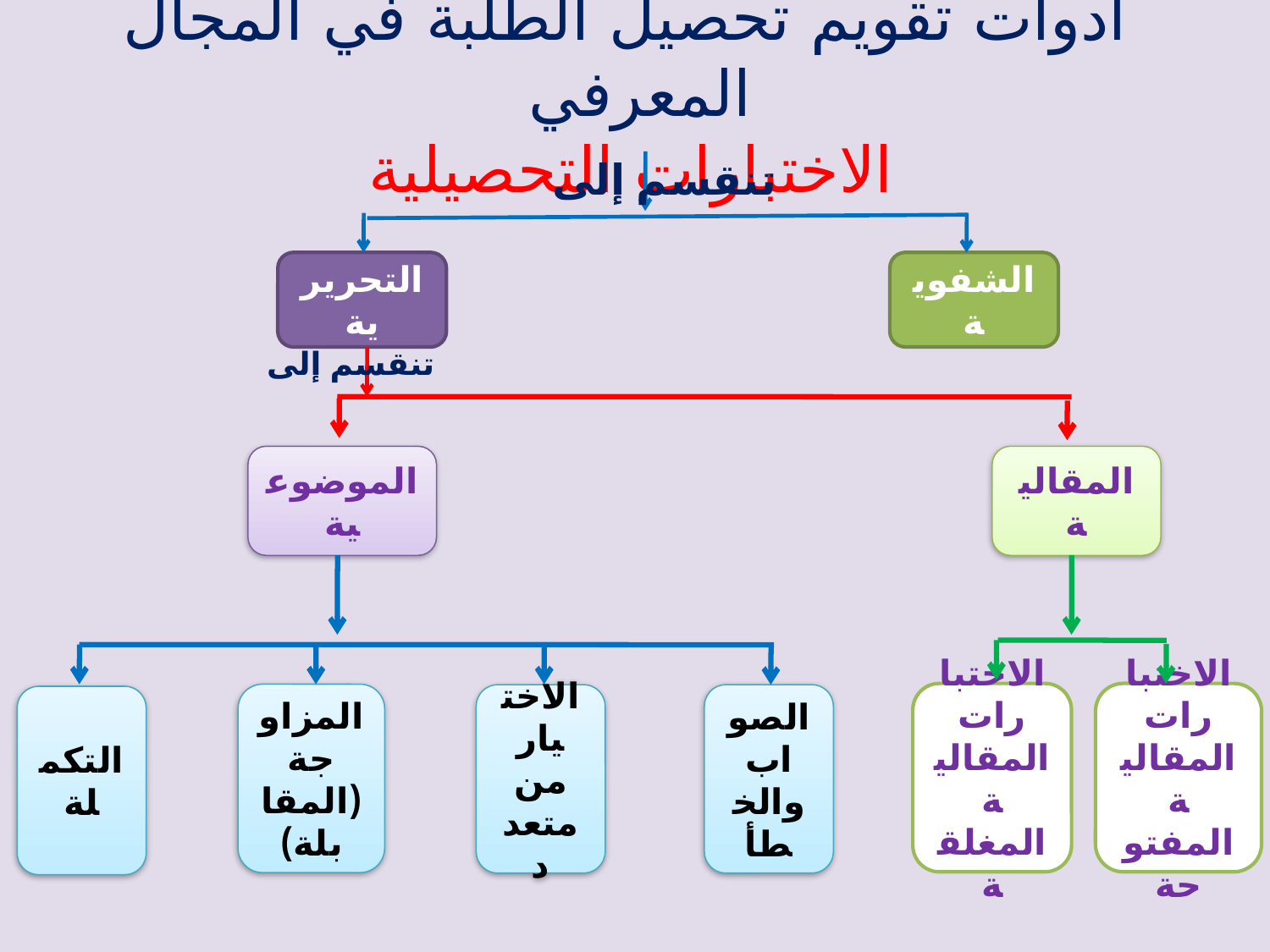

أدوات تقويم تحصيل الطلبة في المجال المعرفي
 الاختبارات التحصيلية

تنقسم إلى
التحريرية
الشفوية
تنقسم إلى
الموضوعية
المقالية
الاختبارات المقالية المغلقة
الاختبارات المقالية المفتوحة
المزاوجة
(المقابلة)
الاختيار من متعدد
الصواب والخطأ
التكملة